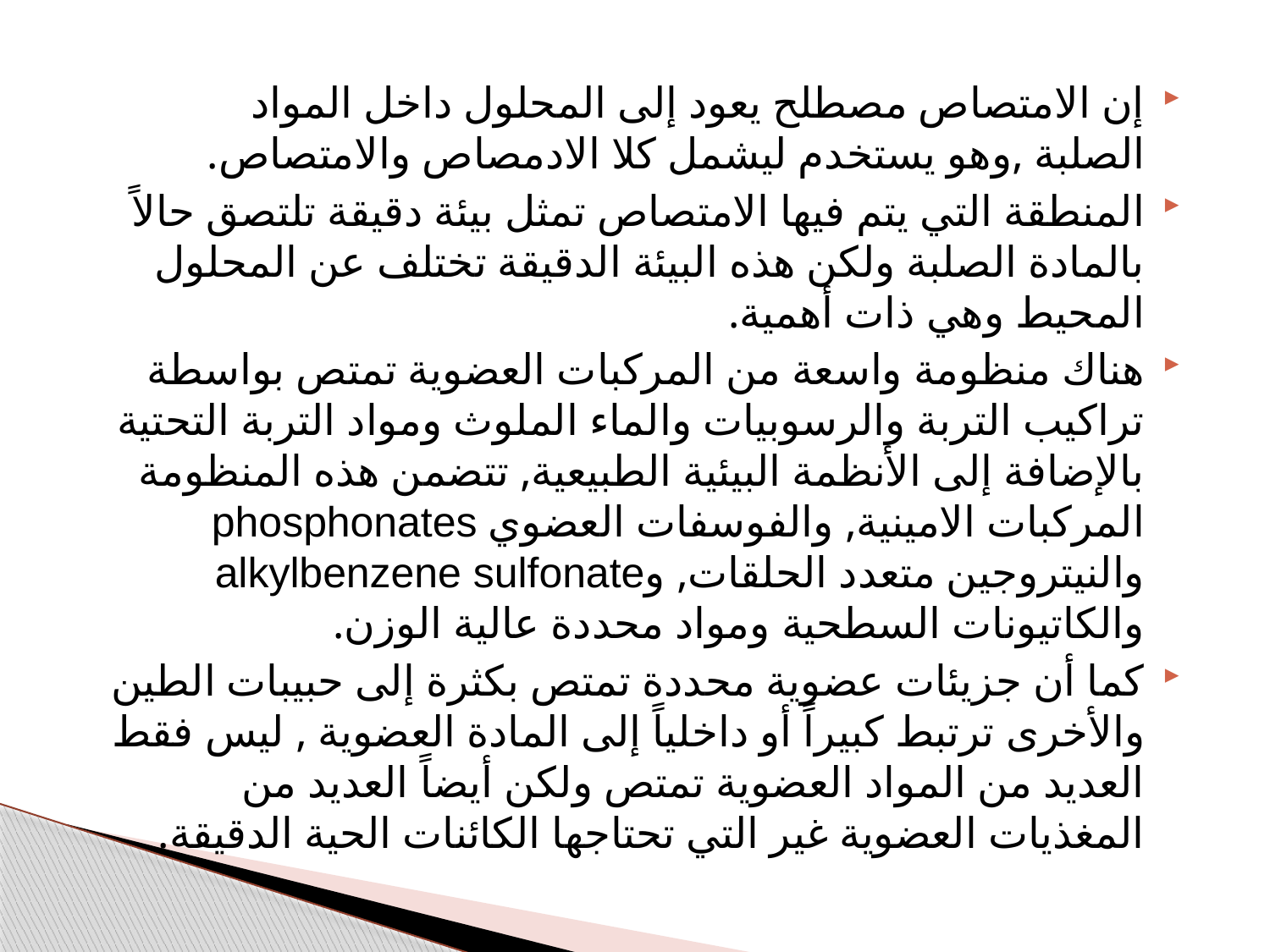

إن الامتصاص مصطلح يعود إلى المحلول داخل المواد الصلبة ,وهو يستخدم ليشمل كلا الادمصاص والامتصاص.
المنطقة التي يتم فيها الامتصاص تمثل بيئة دقيقة تلتصق حالاً بالمادة الصلبة ولكن هذه البيئة الدقيقة تختلف عن المحلول المحيط وهي ذات أهمية.
هناك منظومة واسعة من المركبات العضوية تمتص بواسطة تراكيب التربة والرسوبيات والماء الملوث ومواد التربة التحتية بالإضافة إلى الأنظمة البيئية الطبيعية, تتضمن هذه المنظومة المركبات الامينية, والفوسفات العضوي phosphonates والنيتروجين متعدد الحلقات, وalkylbenzene sulfonate والكاتيونات السطحية ومواد محددة عالية الوزن.
كما أن جزيئات عضوية محددة تمتص بكثرة إلى حبيبات الطين والأخرى ترتبط كبيراً أو داخلياً إلى المادة العضوية , ليس فقط العديد من المواد العضوية تمتص ولكن أيضاً العديد من المغذيات العضوية غير التي تحتاجها الكائنات الحية الدقيقة.